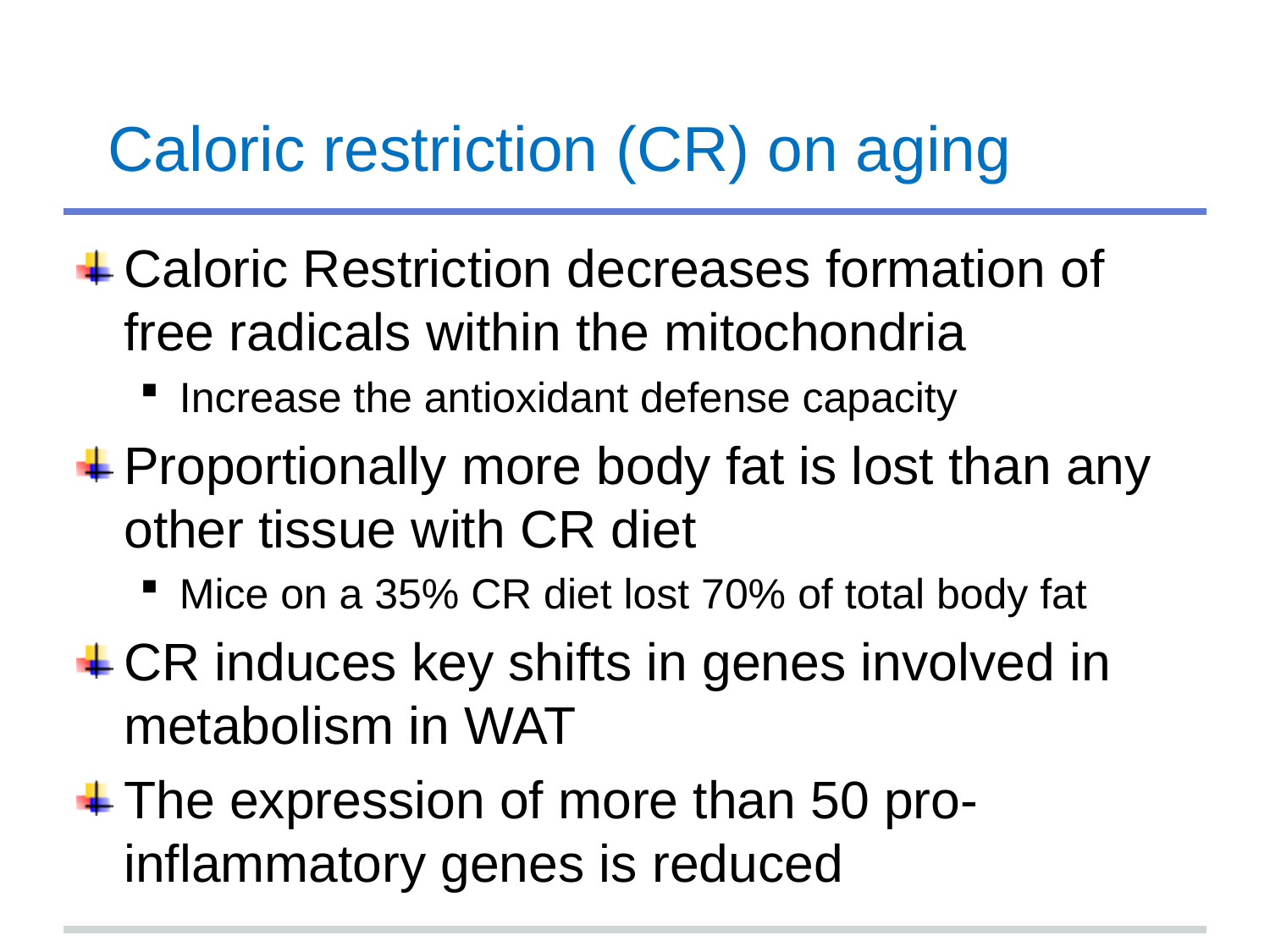

# Caloric restriction (CR) on aging
Caloric Restriction decreases formation of free radicals within the mitochondria
Increase the antioxidant defense capacity
Proportionally more body fat is lost than any other tissue with CR diet
Mice on a 35% CR diet lost 70% of total body fat
CR induces key shifts in genes involved in metabolism in WAT
The expression of more than 50 pro-inflammatory genes is reduced